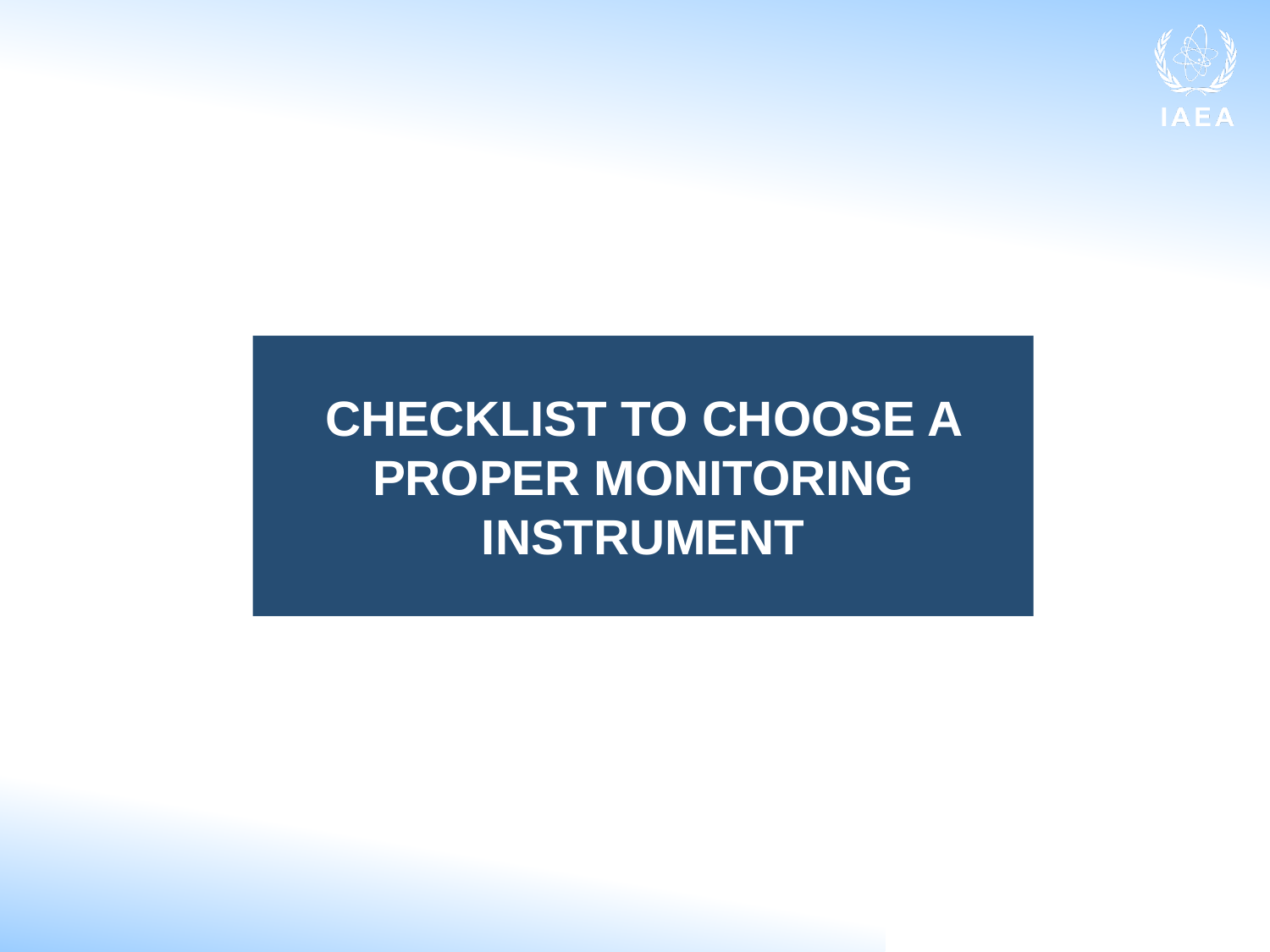

CHECKLIST TO CHOOSE A PROPER MONITORING INSTRUMENT